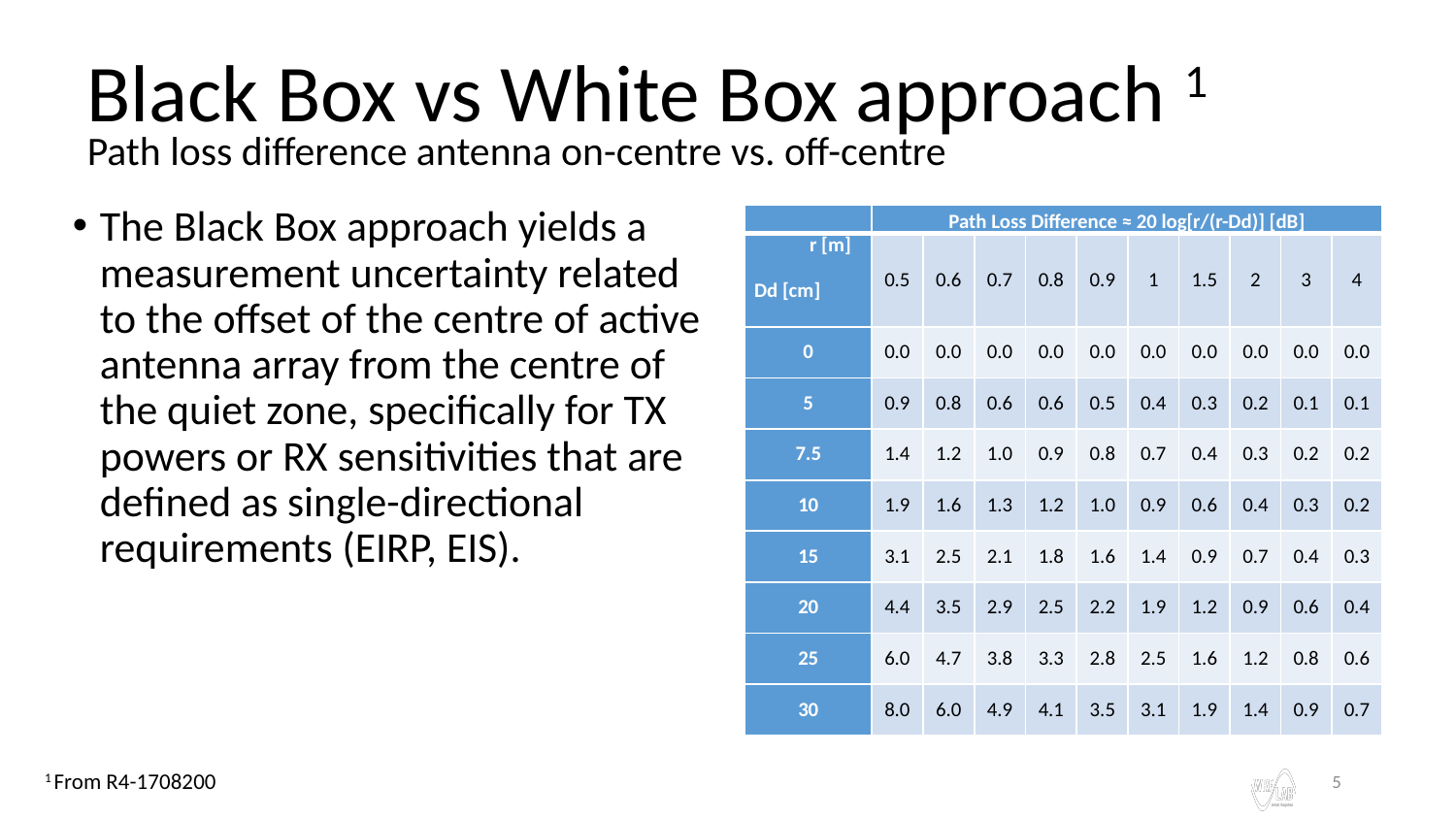

# Black Box vs White Box approach 1 Path loss difference antenna on-centre vs. off-centre
The Black Box approach yields a measurement uncertainty related to the offset of the centre of active antenna array from the centre of the quiet zone, specifically for TX powers or RX sensitivities that are defined as single-directional requirements (EIRP, EIS).
|  | Path Loss Difference ≈ 20 log[r/(r-Dd)] [dB] |  |  |  |  |  |  |  |  |  |
| --- | --- | --- | --- | --- | --- | --- | --- | --- | --- | --- |
| r [m] Dd [cm] | 0.5 | 0.6 | 0.7 | 0.8 | 0.9 | 1 | 1.5 | 2 | 3 | 4 |
| 0 | 0.0 | 0.0 | 0.0 | 0.0 | 0.0 | 0.0 | 0.0 | 0.0 | 0.0 | 0.0 |
| 5 | 0.9 | 0.8 | 0.6 | 0.6 | 0.5 | 0.4 | 0.3 | 0.2 | 0.1 | 0.1 |
| 7.5 | 1.4 | 1.2 | 1.0 | 0.9 | 0.8 | 0.7 | 0.4 | 0.3 | 0.2 | 0.2 |
| 10 | 1.9 | 1.6 | 1.3 | 1.2 | 1.0 | 0.9 | 0.6 | 0.4 | 0.3 | 0.2 |
| 15 | 3.1 | 2.5 | 2.1 | 1.8 | 1.6 | 1.4 | 0.9 | 0.7 | 0.4 | 0.3 |
| 20 | 4.4 | 3.5 | 2.9 | 2.5 | 2.2 | 1.9 | 1.2 | 0.9 | 0.6 | 0.4 |
| 25 | 6.0 | 4.7 | 3.8 | 3.3 | 2.8 | 2.5 | 1.6 | 1.2 | 0.8 | 0.6 |
| 30 | 8.0 | 6.0 | 4.9 | 4.1 | 3.5 | 3.1 | 1.9 | 1.4 | 0.9 | 0.7 |
5
1 From R4-1708200